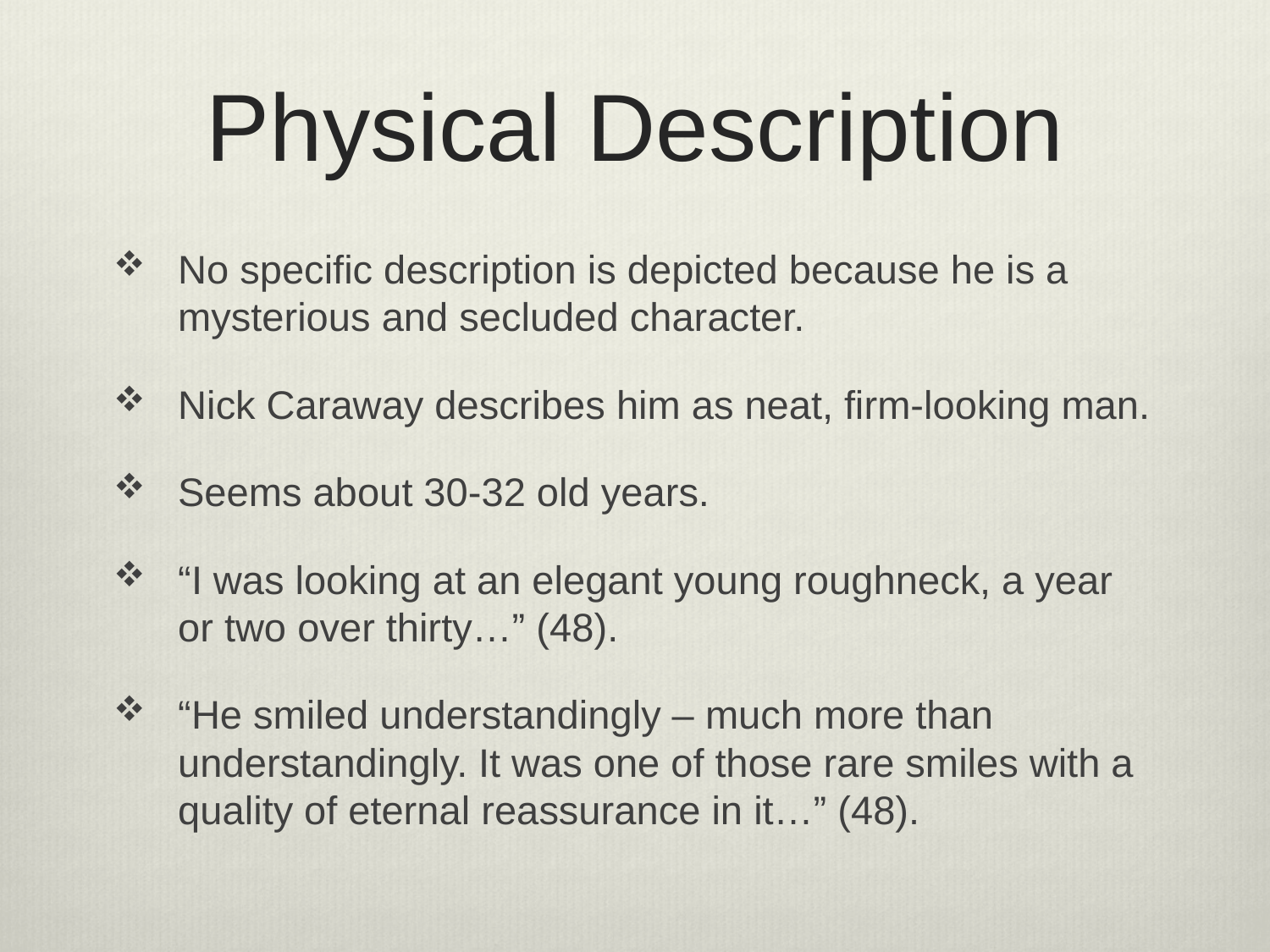

# Physical Description

No specific description is depicted because he is a mysterious and secluded character.
Nick Caraway describes him as neat, firm-looking man.
Seems about 30-32 old years.
“I was looking at an elegant young roughneck, a year or two over thirty…” (48).
“He smiled understandingly – much more than understandingly. It was one of those rare smiles with a quality of eternal reassurance in it…” (48).